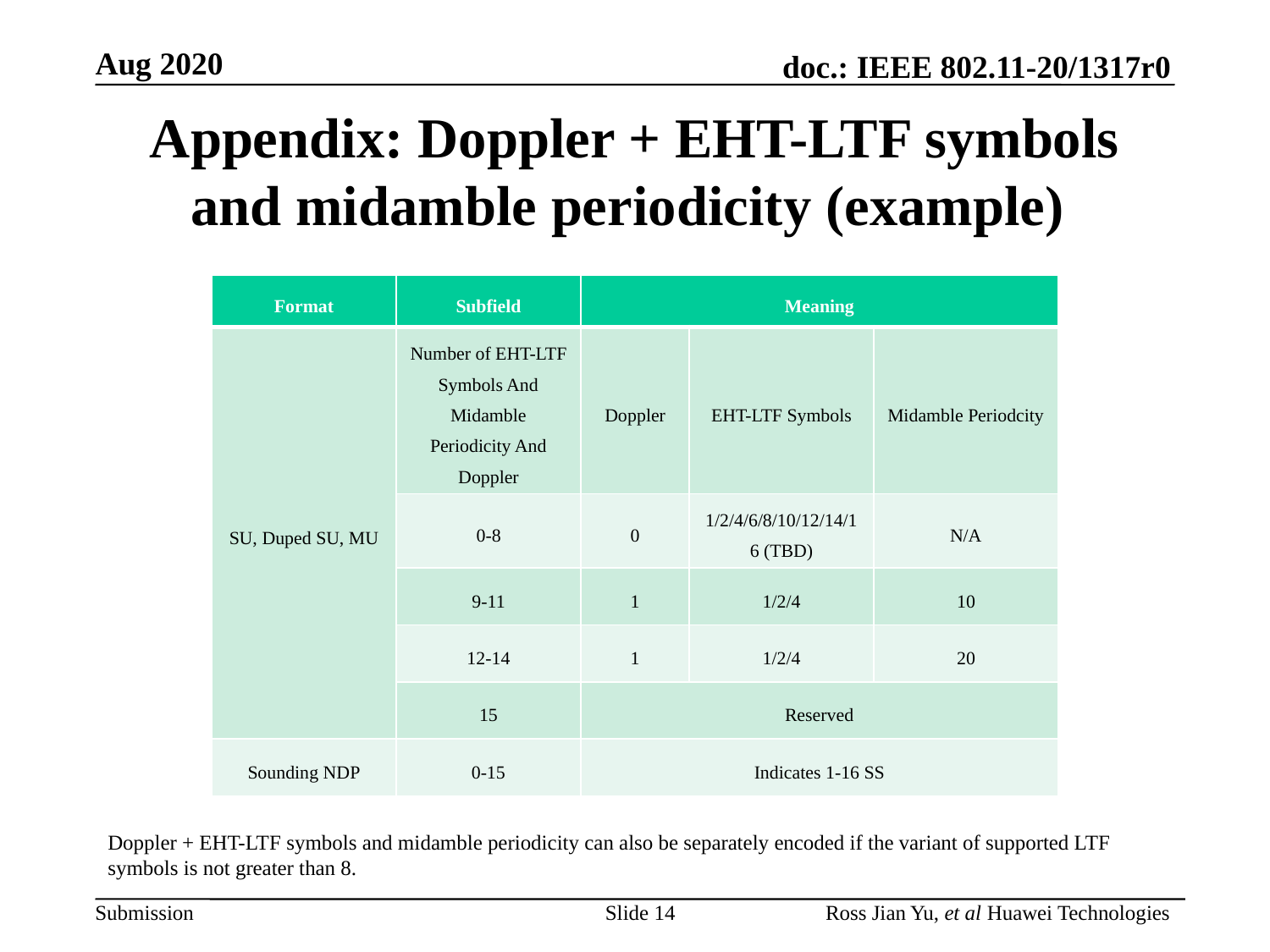

# Appendix: Doppler + EHT-LTF symbols and midamble periodicity (example)
| Format | Subfield | Meaning |  |  |
| --- | --- | --- | --- | --- |
| SU, Duped SU, MU | Number of EHT-LTF Symbols And Midamble Periodicity And Doppler | Doppler | EHT-LTF Symbols | Midamble Periodcity |
|  | 0-8 | 0 | 1/2/4/6/8/10/12/14/16 (TBD) | N/A |
|  | 9-11 | 1 | 1/2/4 | 10 |
|  | 12-14 | 1 | 1/2/4 | 20 |
|  | 15 | Reserved |  |  |
| Sounding NDP | 0-15 | Indicates 1-16 SS |  |  |
Doppler + EHT-LTF symbols and midamble periodicity can also be separately encoded if the variant of supported LTF symbols is not greater than 8.
Slide 14